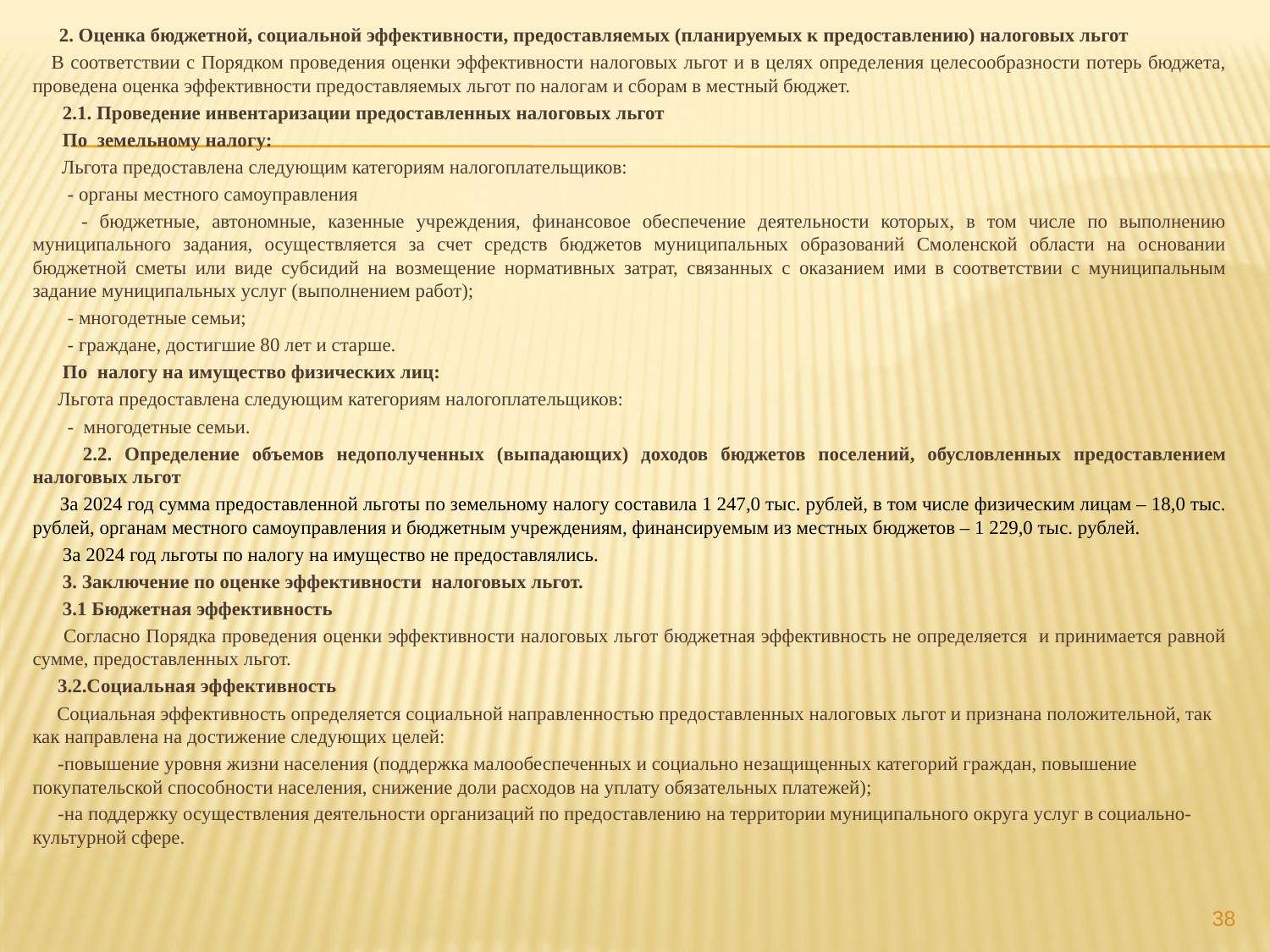

2. Оценка бюджетной, социальной эффективности, предоставляемых (планируемых к предоставлению) налоговых льгот
   В соответствии с Порядком проведения оценки эффективности налоговых льгот и в целях определения целесообразности потерь бюджета, проведена оценка эффективности предоставляемых льгот по налогам и сборам в местный бюджет.
 2.1. Проведение инвентаризации предоставленных налоговых льгот
 По  земельному налогу:
      Льгота предоставлена следующим категориям налогоплательщиков:
  - органы местного самоуправления
  - бюджетные, автономные, казенные учреждения, финансовое обеспечение деятельности которых, в том числе по выполнению муниципального задания, осуществляется за счет средств бюджетов муниципальных образований Смоленской области на основании бюджетной сметы или виде субсидий на возмещение нормативных затрат, связанных с оказанием ими в соответствии с муниципальным задание муниципальных услуг (выполнением работ);
  - многодетные семьи;
  - граждане, достигшие 80 лет и старше.
 По  налогу на имущество физических лиц:
Льгота предоставлена следующим категориям налогоплательщиков:
  -  многодетные семьи.
  2.2. Определение объемов недополученных (выпадающих) доходов бюджетов поселений, обусловленных предоставлением налоговых льгот
   За 2024 год сумма предоставленной льготы по земельному налогу составила 1 247,0 тыс. рублей, в том числе физическим лицам – 18,0 тыс. рублей, органам местного самоуправления и бюджетным учреждениям, финансируемым из местных бюджетов – 1 229,0 тыс. рублей.
 За 2024 год льготы по налогу на имущество не предоставлялись.
 3. Заключение по оценке эффективности  налоговых льгот.
 3.1 Бюджетная эффективность
 Согласно Порядка проведения оценки эффективности налоговых льгот бюджетная эффективность не определяется  и принимается равной сумме, предоставленных льгот.
3.2.Социальная эффективность
     Социальная эффективность определяется социальной направленностью предоставленных налоговых льгот и признана положительной, так как направлена на достижение следующих целей:
-повышение уровня жизни населения (поддержка малообеспеченных и социально незащищенных категорий граждан, повышение покупательской способности населения, снижение доли расходов на уплату обязательных платежей);
-на поддержку осуществления деятельности организаций по предоставлению на территории муниципального округа услуг в социально-культурной сфере.

38